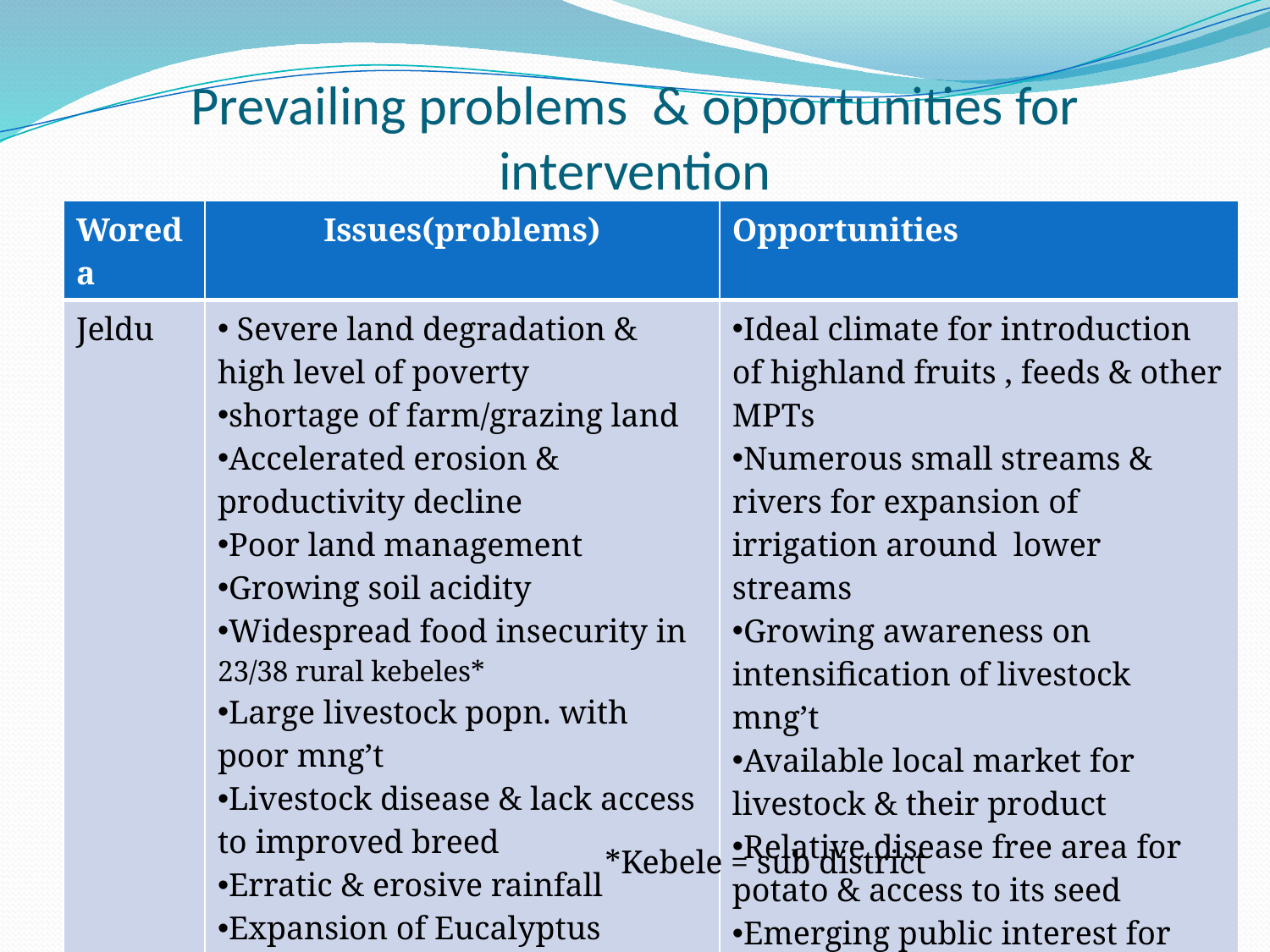

# Prevailing problems  & opportunities for intervention
| Woreda | Issues(problems) | Opportunities |
| --- | --- | --- |
| Jeldu | Severe land degradation & high level of poverty shortage of farm/grazing land Accelerated erosion & productivity decline Poor land management Growing soil acidity Widespread food insecurity in 23/38 rural kebeles\* Large livestock popn. with poor mng’t Livestock disease & lack access to improved breed Erratic & erosive rainfall Expansion of Eucalyptus plantation | Ideal climate for introduction of highland fruits , feeds & other MPTs Numerous small streams & rivers for expansion of irrigation around lower streams Growing awareness on intensification of livestock mng’t Available local market for livestock & their product Relative disease free area for potato & access to its seed Emerging public interest for land & water mng’t Positive impact from Highland initiative & Holeta Agr. Research |
*Kebele = sub district